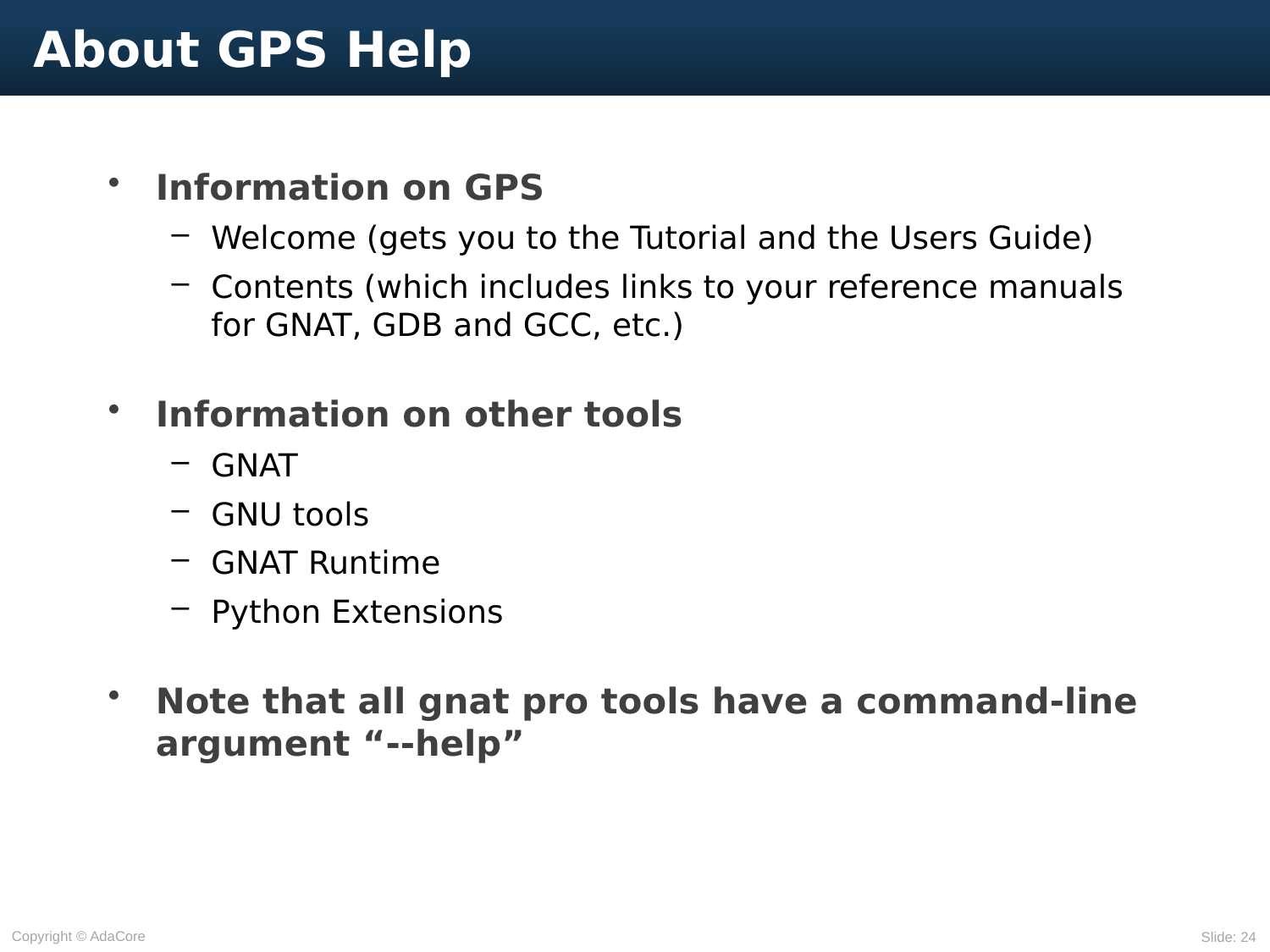

# About GPS Help
Information on GPS
Welcome (gets you to the Tutorial and the Users Guide)
Contents (which includes links to your reference manuals for GNAT, GDB and GCC, etc.)
Information on other tools
GNAT
GNU tools
GNAT Runtime
Python Extensions
Note that all gnat pro tools have a command-line argument “--help”